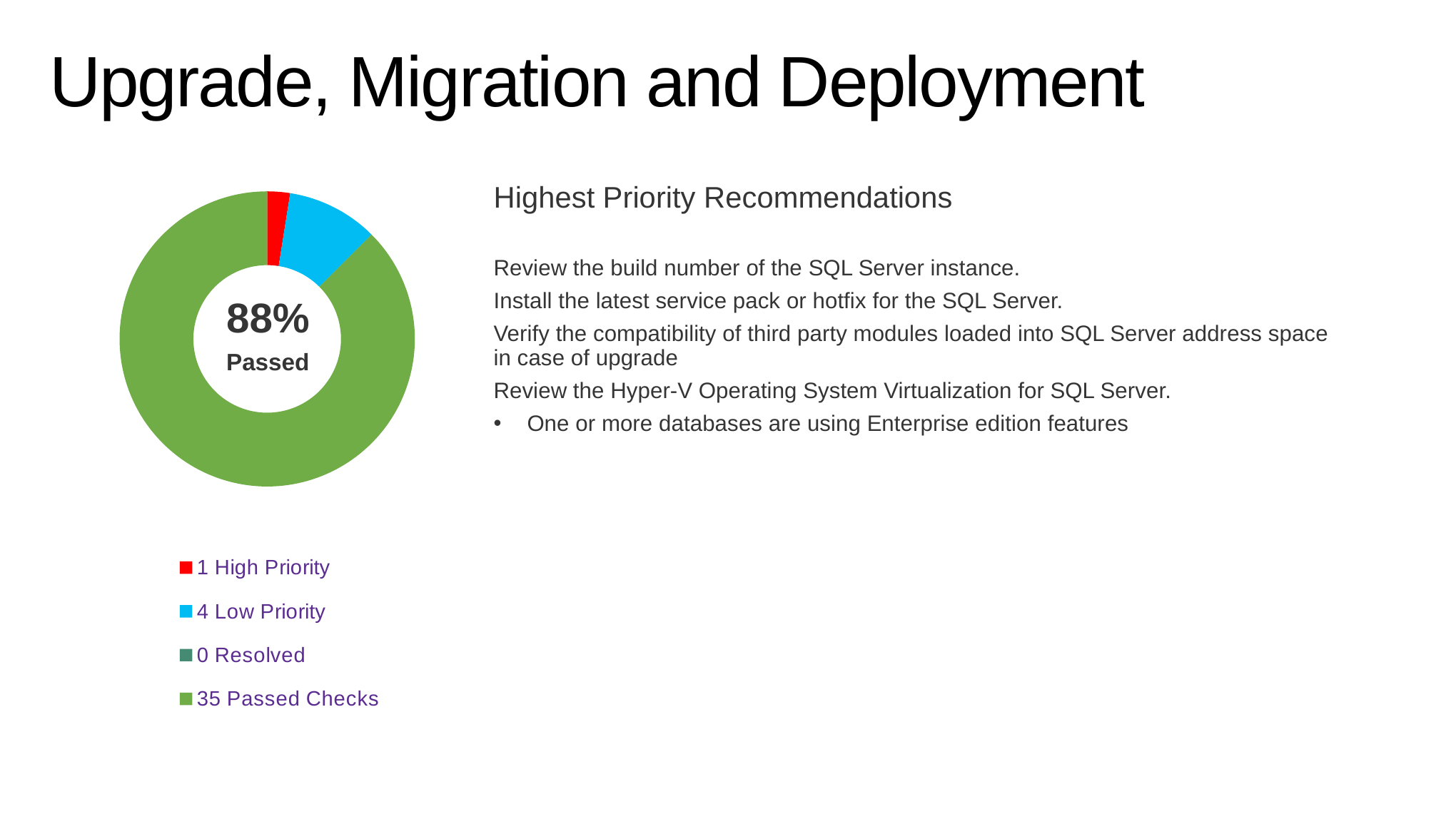

# Upgrade, Migration and Deployment

### Chart

| Category | Column1 |
|---|---|
| 1 High Priority  | 1.0 |
|  | None |
| 4 Low Priority | 4.0 |
|  | None |
| 0 Resolved | 0.0 |
|  | None |
| 35 Passed Checks | 35.0 |
Highest Priority Recommendations

Review the build number of the SQL Server instance.
Install the latest service pack or hotfix for the SQL Server.
Verify the compatibility of third party modules loaded into SQL Server address space in case of upgrade
Review the Hyper-V Operating System Virtualization for SQL Server.
One or more databases are using Enterprise edition features
88%
Passed